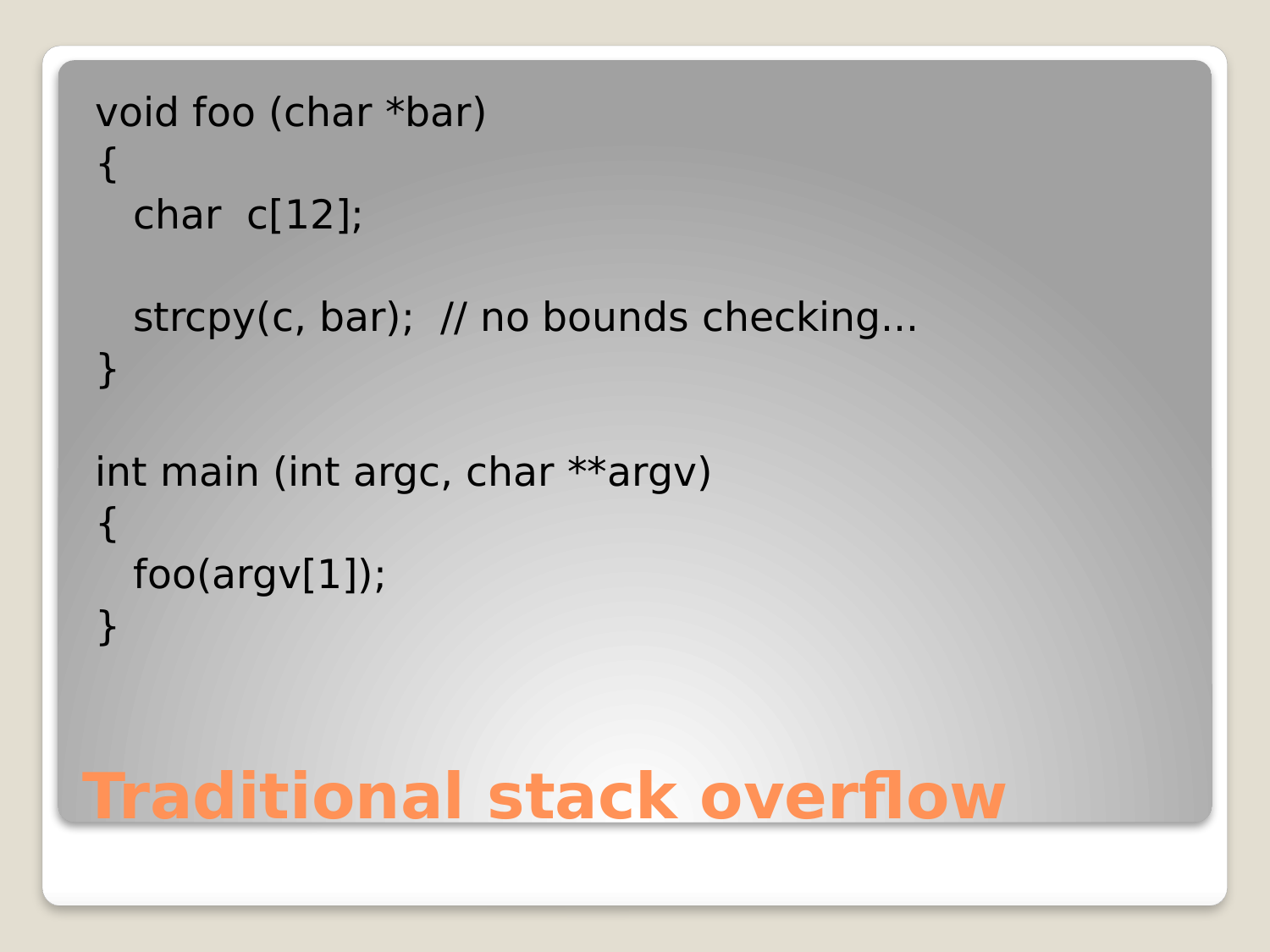

void foo (char *bar)
{
   char  c[12];

   strcpy(c, bar);  // no bounds checking...
}

int main (int argc, char **argv)
{
   foo(argv[1]);
}
# Traditional stack overflow